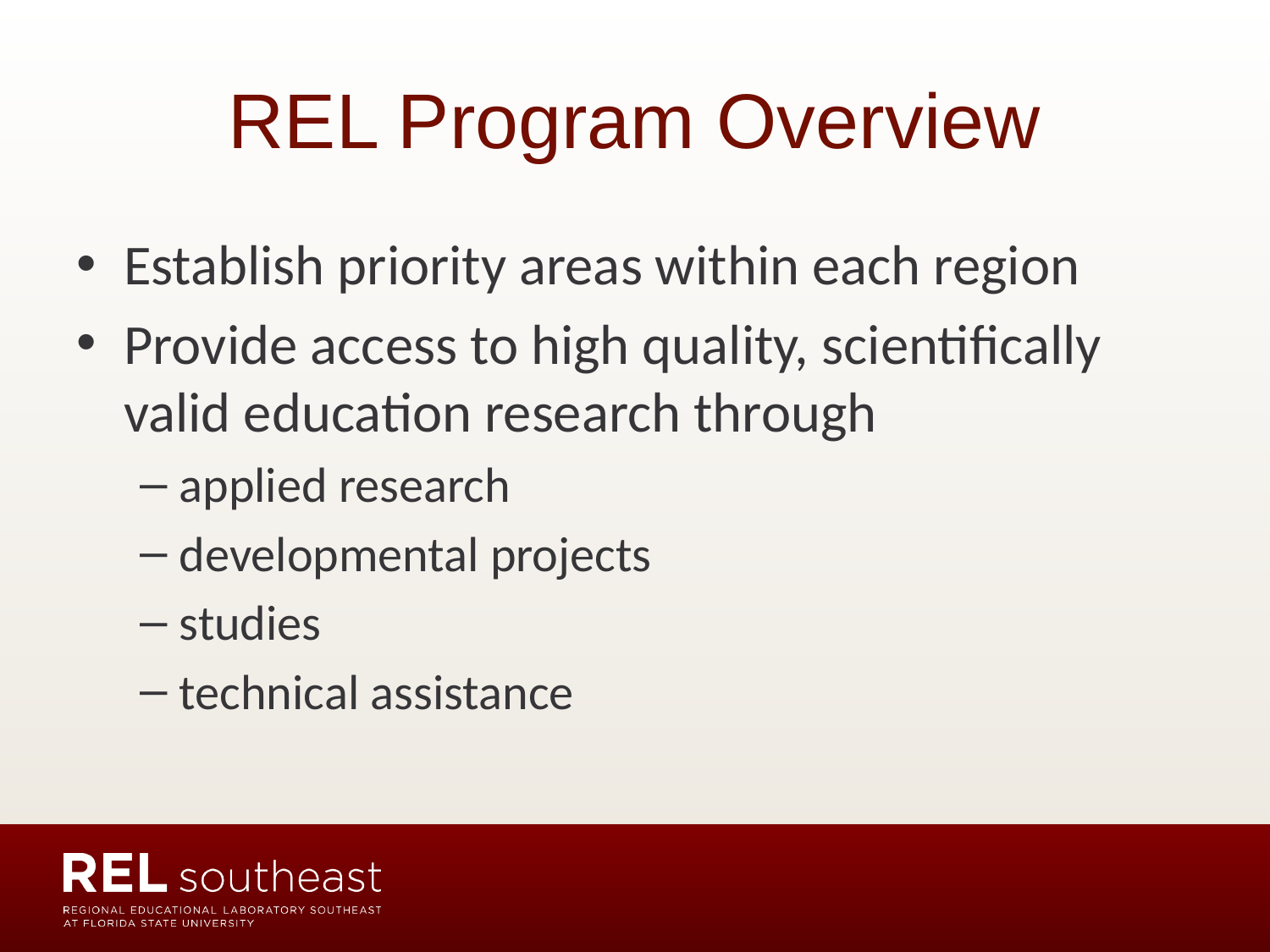

# REL Program Overview
Establish priority areas within each region
Provide access to high quality, scientifically valid education research through
applied research
developmental projects
studies
technical assistance